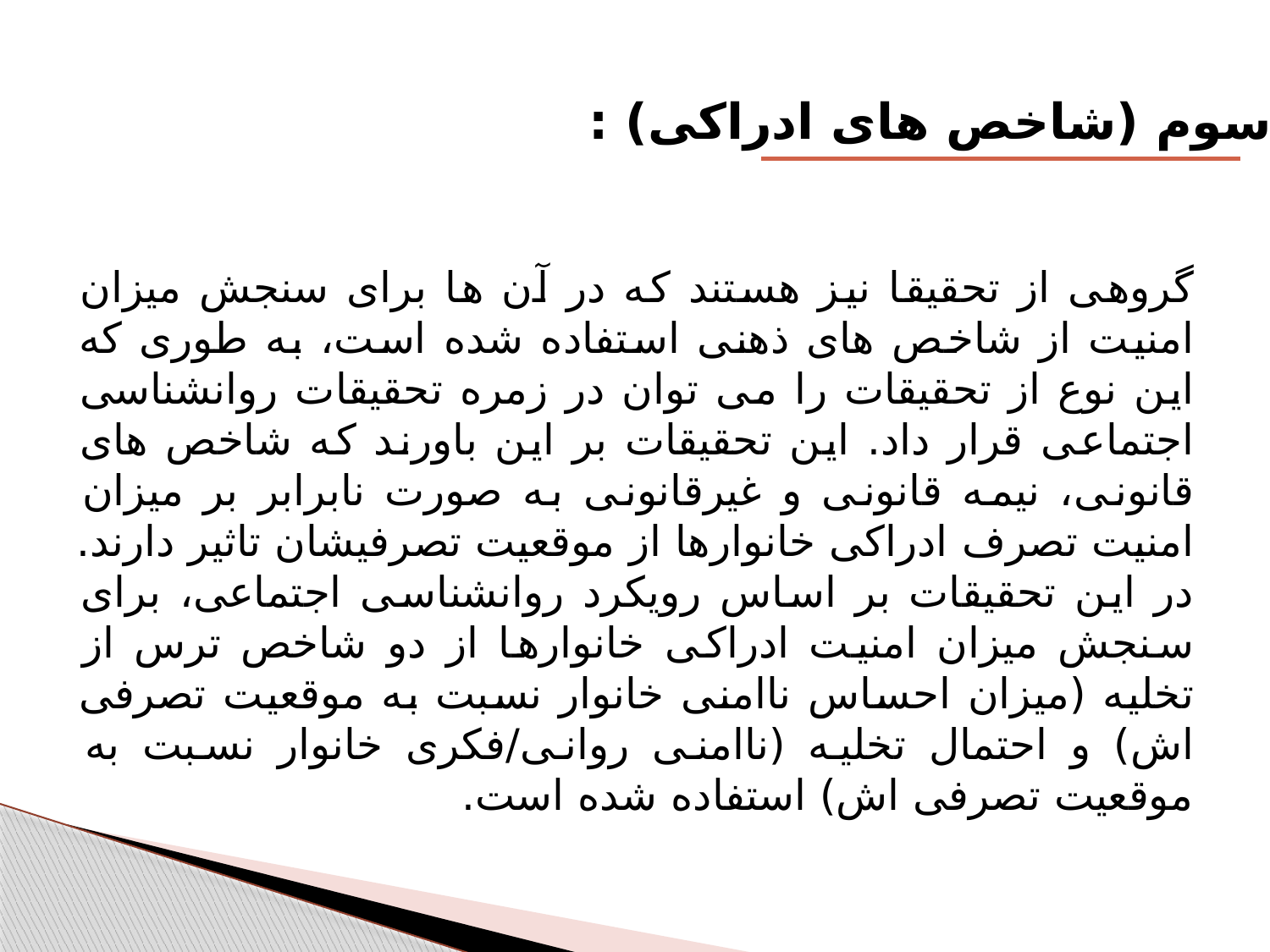

دسته سوم (شاخص های ادراکی) :
	گروهی از تحقیقا نیز هستند که در آن ها برای سنجش میزان امنیت از شاخص های ذهنی استفاده شده است، به طوری که این نوع از تحقیقات را می توان در زمره تحقیقات روانشناسی اجتماعی قرار داد. این تحقیقات بر این باورند که شاخص های قانونی، نیمه قانونی و غیرقانونی به صورت نابرابر بر میزان امنیت تصرف ادراکی خانوارها از موقعیت تصرفیشان تاثیر دارند. در این تحقیقات بر اساس رویکرد روانشناسی اجتماعی، برای سنجش میزان امنیت ادراکی خانوارها از دو شاخص ترس از تخلیه (میزان احساس ناامنی خانوار نسبت به موقعیت تصرفی اش) و احتمال تخلیه (ناامنی روانی/فکری خانوار نسبت به موقعیت تصرفی اش) استفاده شده است.